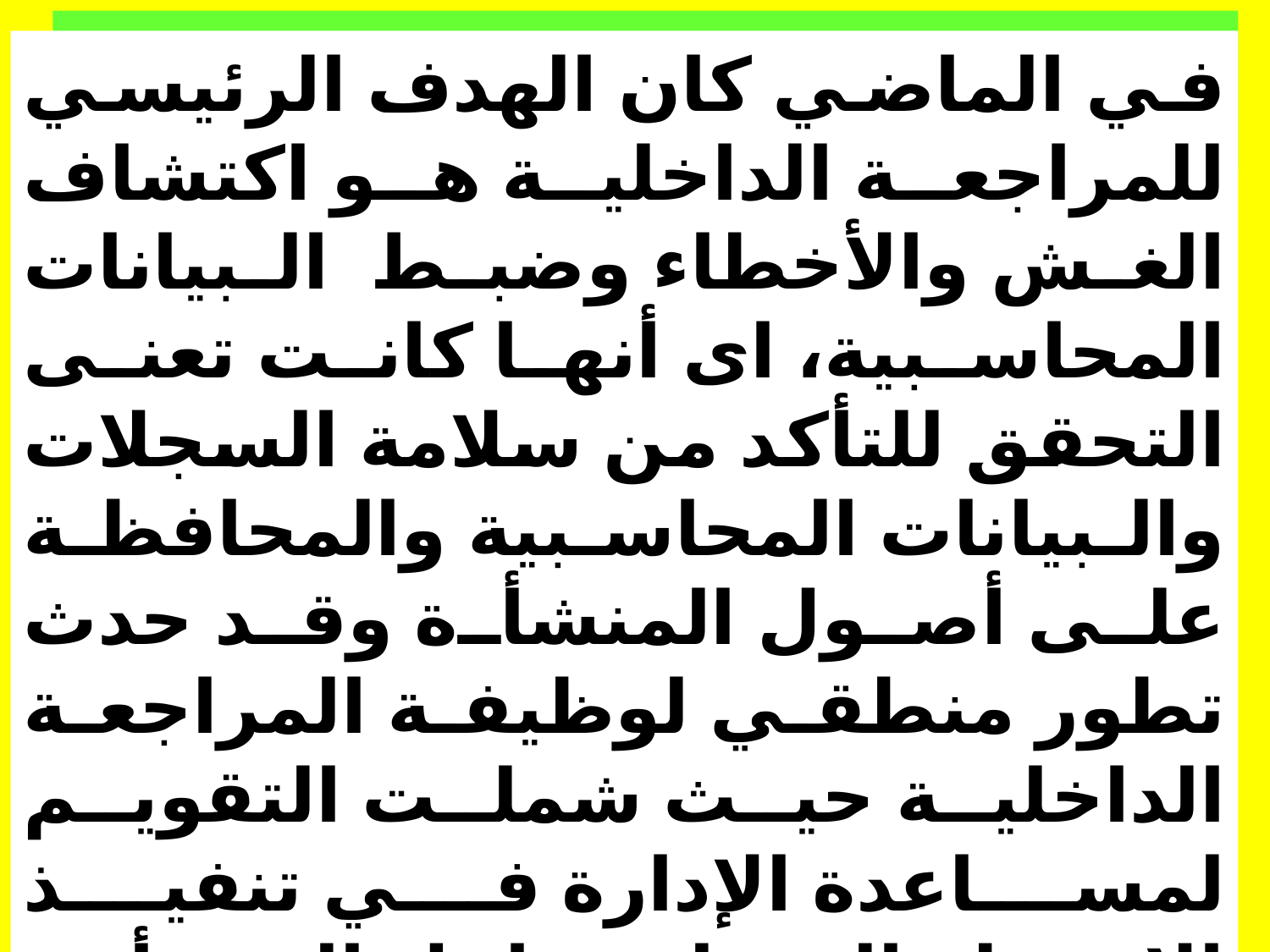

# هدف المراجعة الداخلية:
في الماضي كان الهدف الرئيسي للمراجعة الداخلية هو اكتشاف الغش والأخطاء وضبط  البيانات المحاسبية، اى أنها كانت تعنى التحقق للتأكد من سلامة السجلات والبيانات المحاسبية والمحافظة على أصول المنشأة وقد حدث تطور منطقي لوظيفة المراجعة الداخلية حيث شملت التقويم لمساعدة الإدارة في تنفيذ الانشطة المختلفة داخل المنشأة